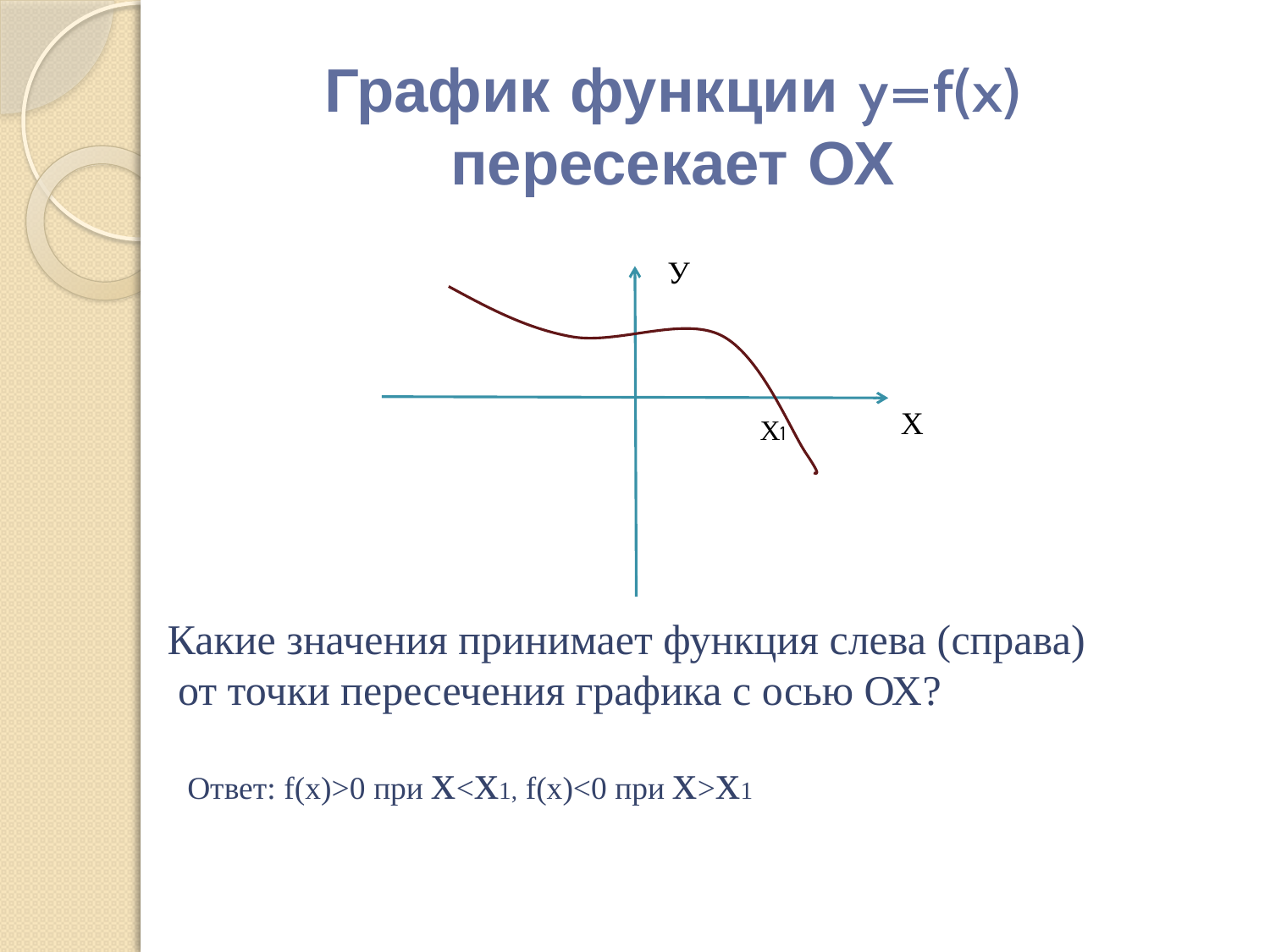

# График функции y=f(x) пересекает ОХ
У

Х
X1
Какие значения принимает функция слева (справа)
 от точки пересечения графика с осью ОХ?
Ответ: f(x)>0 при х<x1, f(x)<0 при х>x1